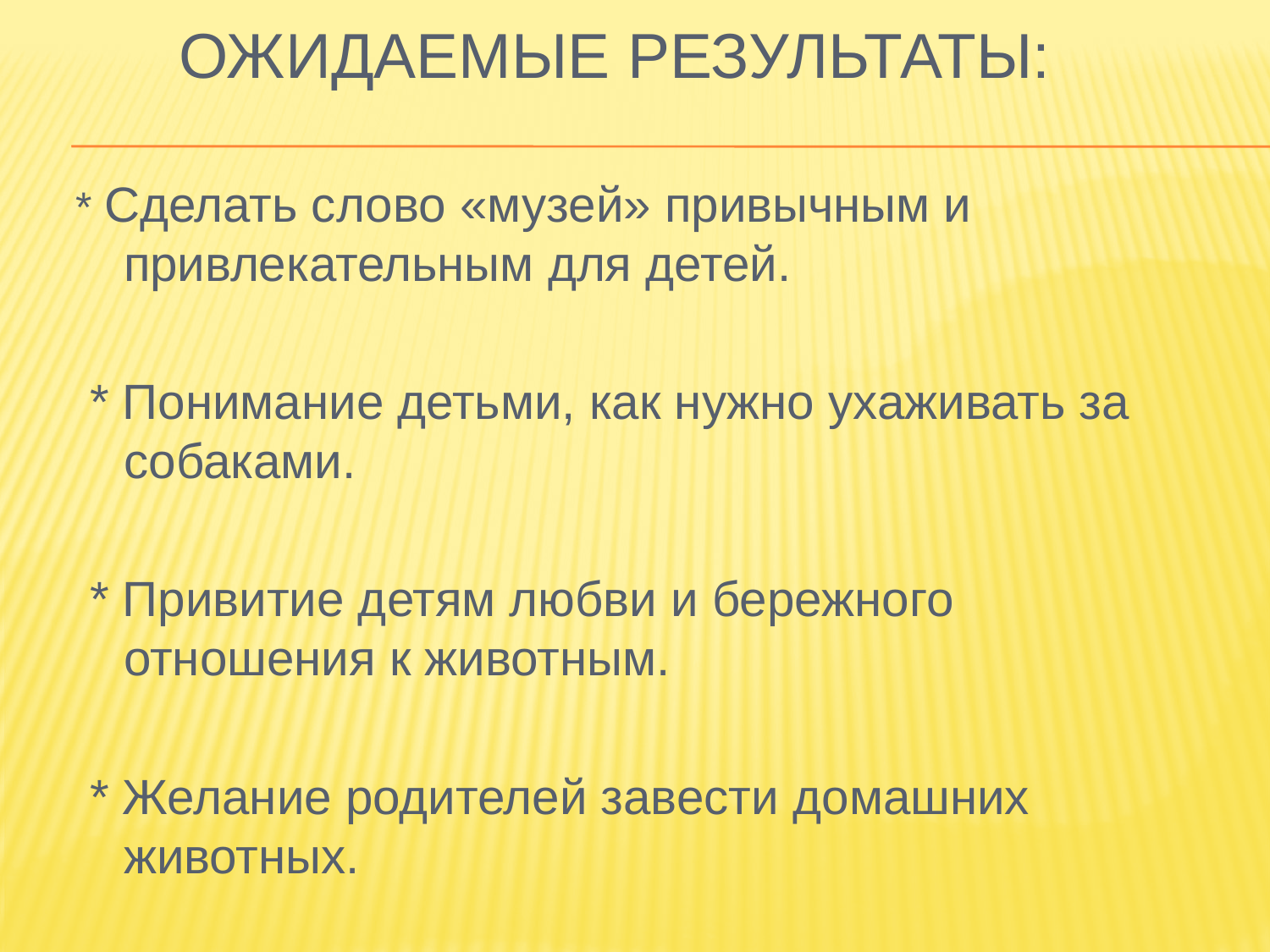

# ОЖИДАЕМЫЕ РЕЗУЛЬТАТЫ:
* Сделать слово «музей» привычным и привлекательным для детей.

 * Понимание детьми, как нужно ухаживать за собаками.

 * Привитие детям любви и бережного отношения к животным.

 * Желание родителей завести домашних животных.